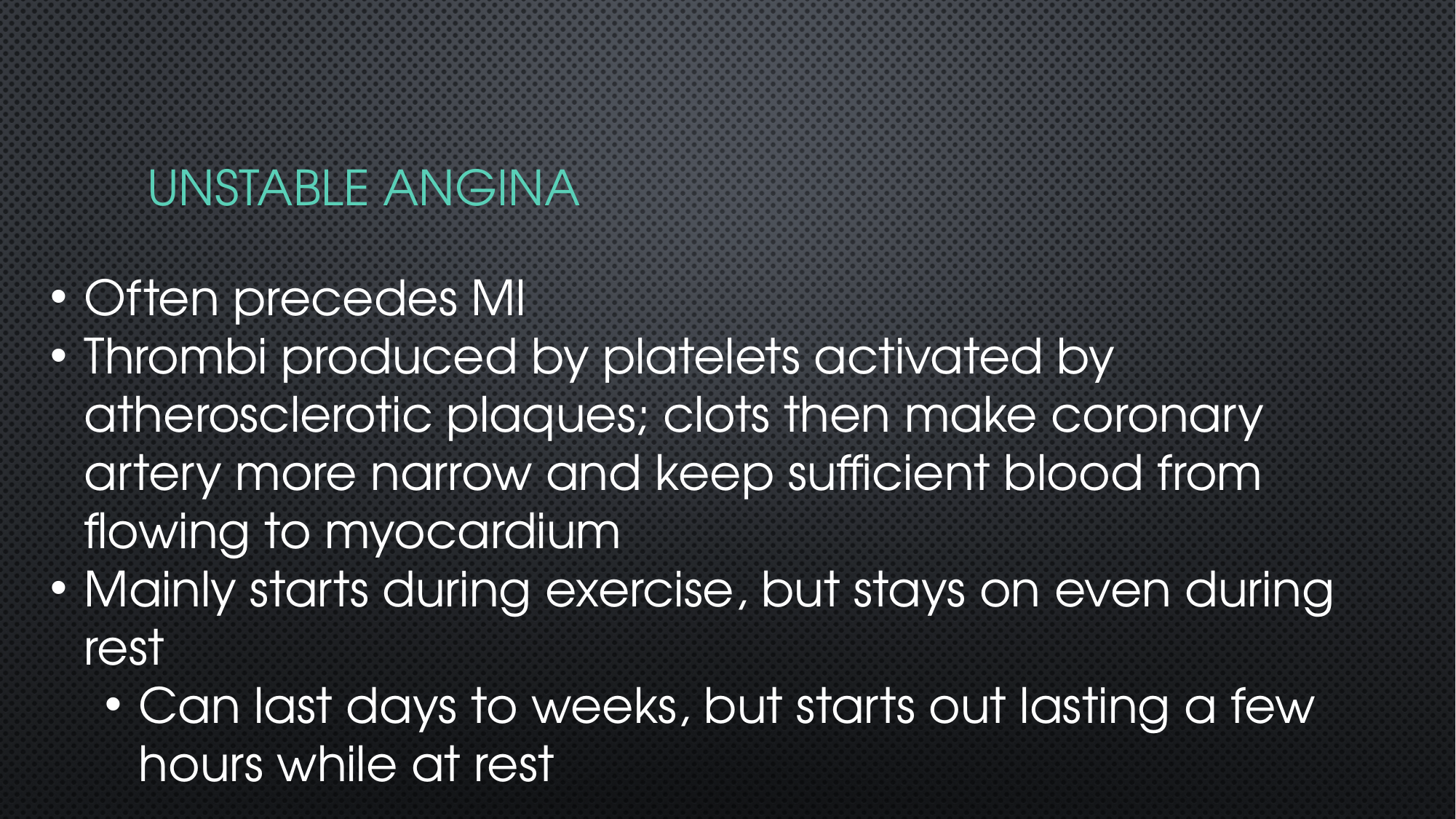

# Unstable Angina
Often precedes MI
Thrombi produced by platelets activated by atherosclerotic plaques; clots then make coronary artery more narrow and keep sufficient blood from flowing to myocardium
Mainly starts during exercise, but stays on even during rest
Can last days to weeks, but starts out lasting a few hours while at rest